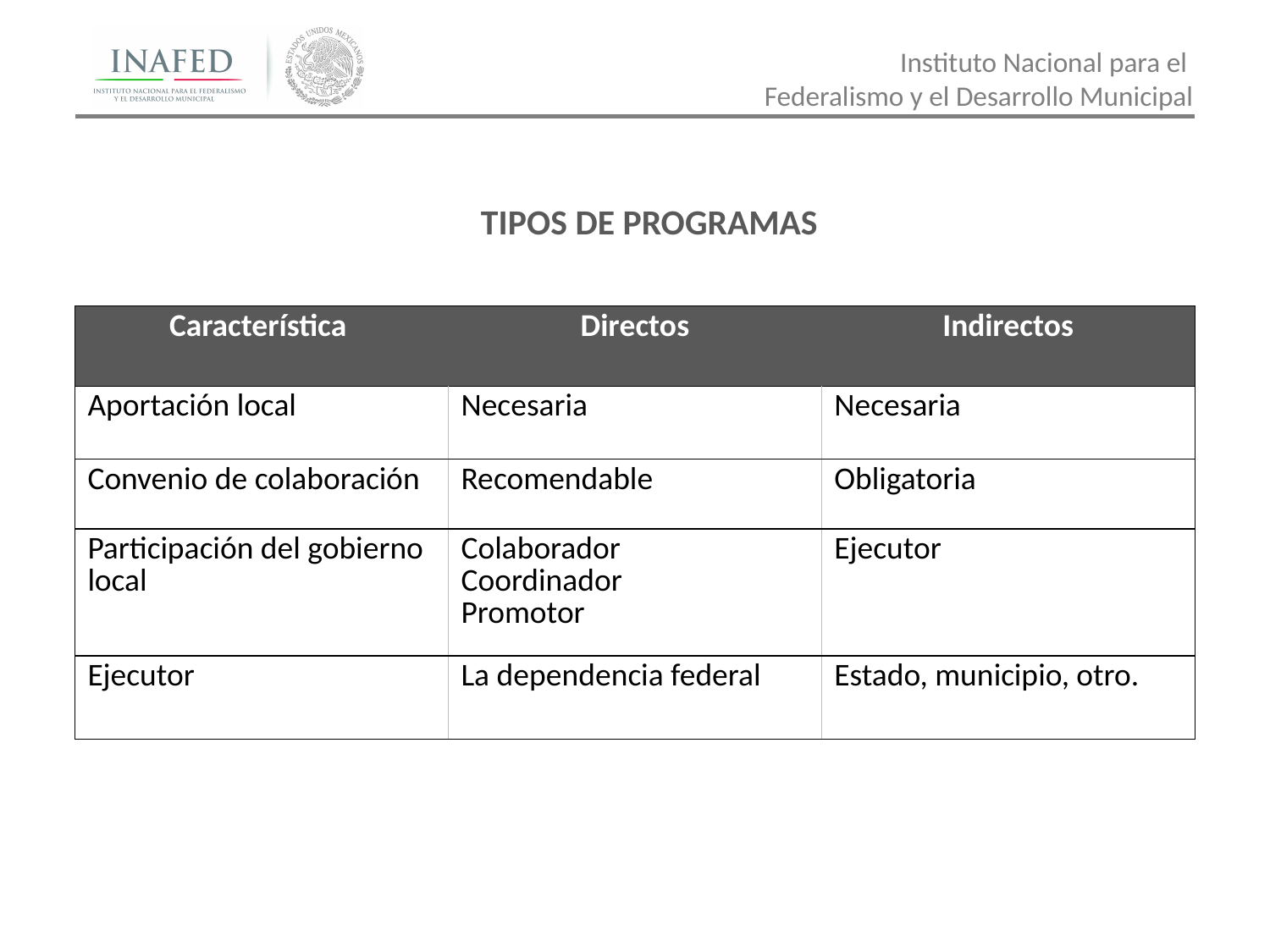

TIPOS DE PROGRAMAS

| Característica | Directos | Indirectos |
| --- | --- | --- |
| Aportación local | Necesaria | Necesaria |
| Convenio de colaboración | Recomendable | Obligatoria |
| Participación del gobierno local | Colaborador Coordinador Promotor | Ejecutor |
| Ejecutor | La dependencia federal | Estado, municipio, otro. |